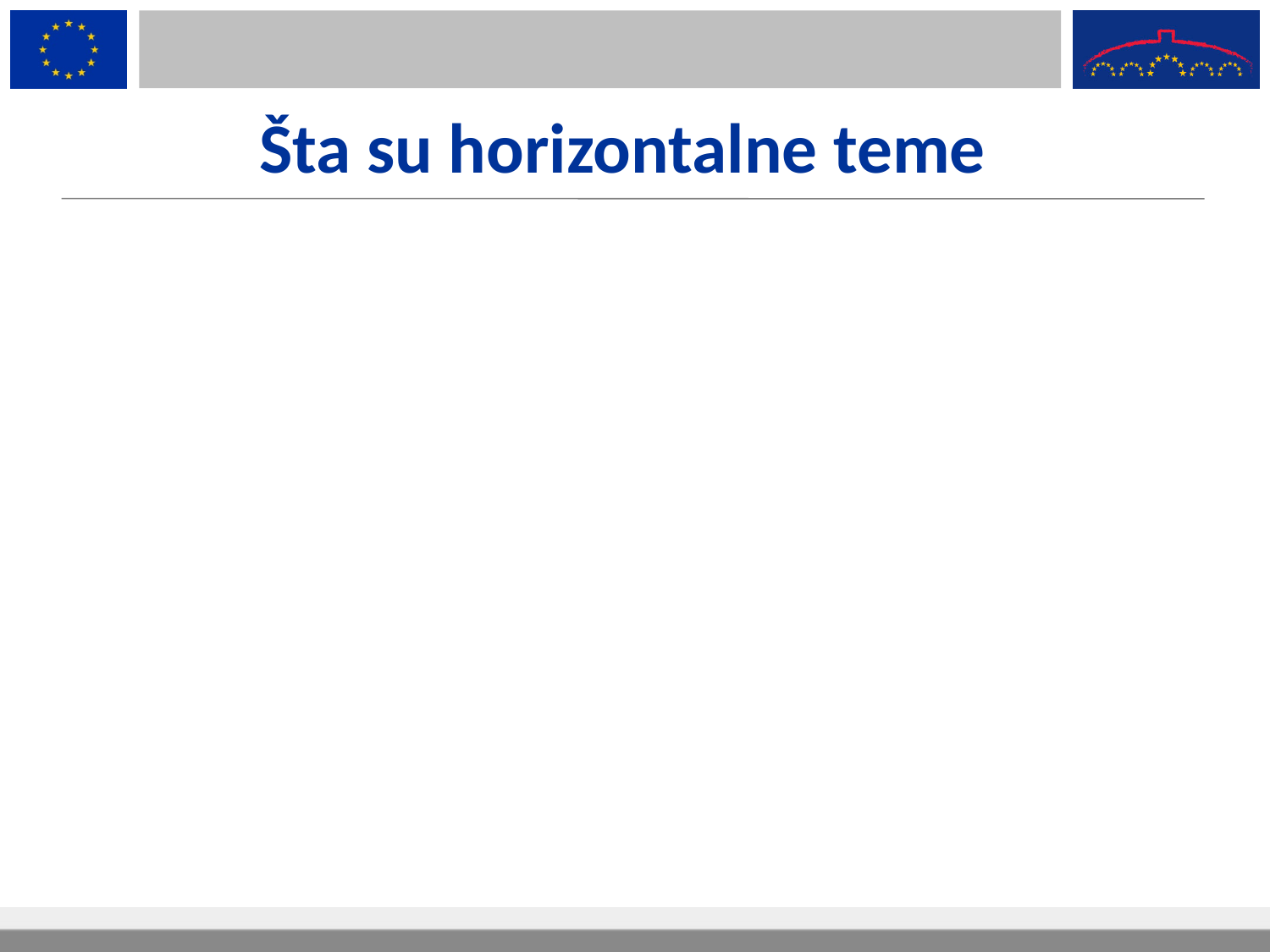

# Šta su horizontalne teme
2006. godine donet je tzv. „Evropski konsenzus o razvoju” - naročita pažnja se posvećuje uključivanju (mainstreaming-u) tzv. HORIZONTALNIH TEMA = CROSS CUTTING ISSUES:
Promocija ljudskih prava
Rodna ravnopravnost
Demokratija
Dobro upravljanje (good governance)
Dečja prava
Starosedeoci (indigenous people)
Održiva zaštita prirodne sredine
HIV/AIDS